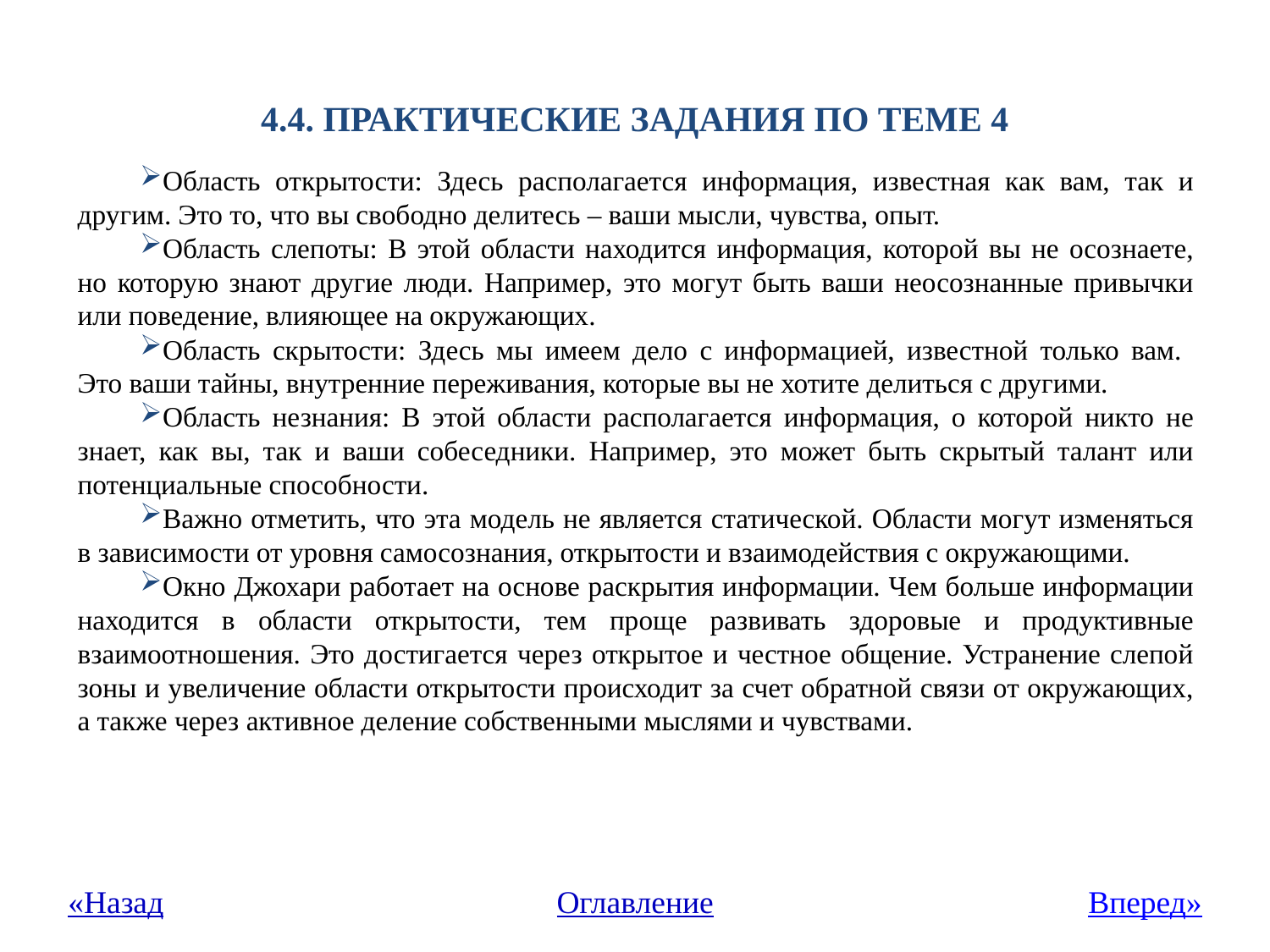

# 4.4. Практические задания по теме 4
Область открытости: Здесь располагается информация, известная как вам, так и другим. Это то, что вы свободно делитесь – ваши мысли, чувства, опыт.
Область слепоты: В этой области находится информация, которой вы не осознаете, но которую знают другие люди. Например, это могут быть ваши неосознанные привычки или поведение, влияющее на окружающих.
Область скрытости: Здесь мы имеем дело с информацией, известной только вам.
Это ваши тайны, внутренние переживания, которые вы не хотите делиться с другими.
Область незнания: В этой области располагается информация, о которой никто не знает, как вы, так и ваши собеседники. Например, это может быть скрытый талант или потенциальные способности.
Важно отметить, что эта модель не является статической. Области могут изменяться в зависимости от уровня самосознания, открытости и взаимодействия с окружающими.
Окно Джохари работает на основе раскрытия информации. Чем больше информации находится в области открытости, тем проще развивать здоровые и продуктивные взаимоотношения. Это достигается через открытое и честное общение. Устранение слепой зоны и увеличение области открытости происходит за счет обратной связи от окружающих, а также через активное деление собственными мыслями и чувствами.
«Назад
Оглавление
Вперед»